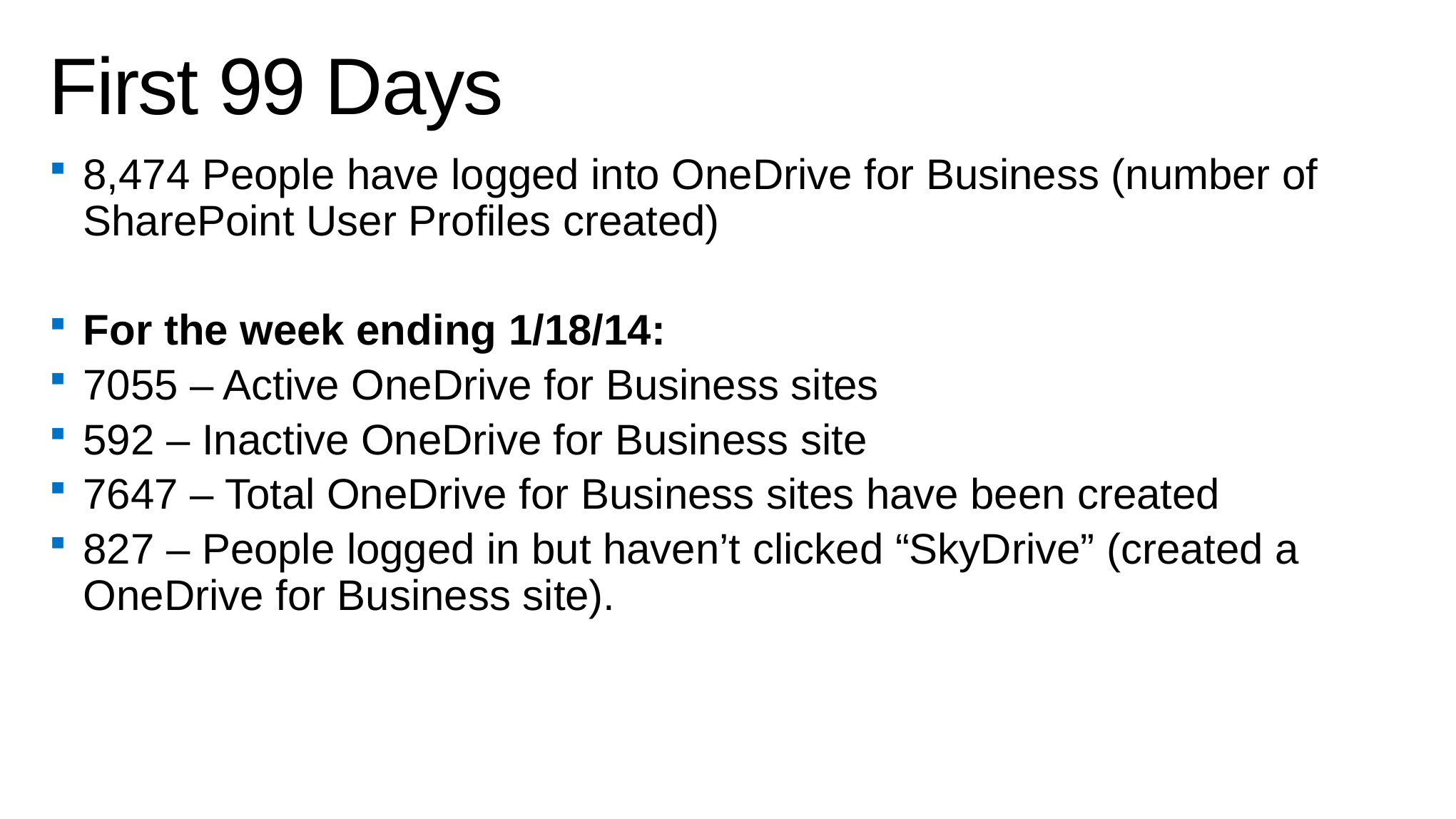

# First 99 Days
8,474 People have logged into OneDrive for Business (number of SharePoint User Profiles created)

For the week ending 1/18/14:
7055 – Active OneDrive for Business sites
592 – Inactive OneDrive for Business site
7647 – Total OneDrive for Business sites have been created
827 – People logged in but haven’t clicked “SkyDrive” (created a OneDrive for Business site).